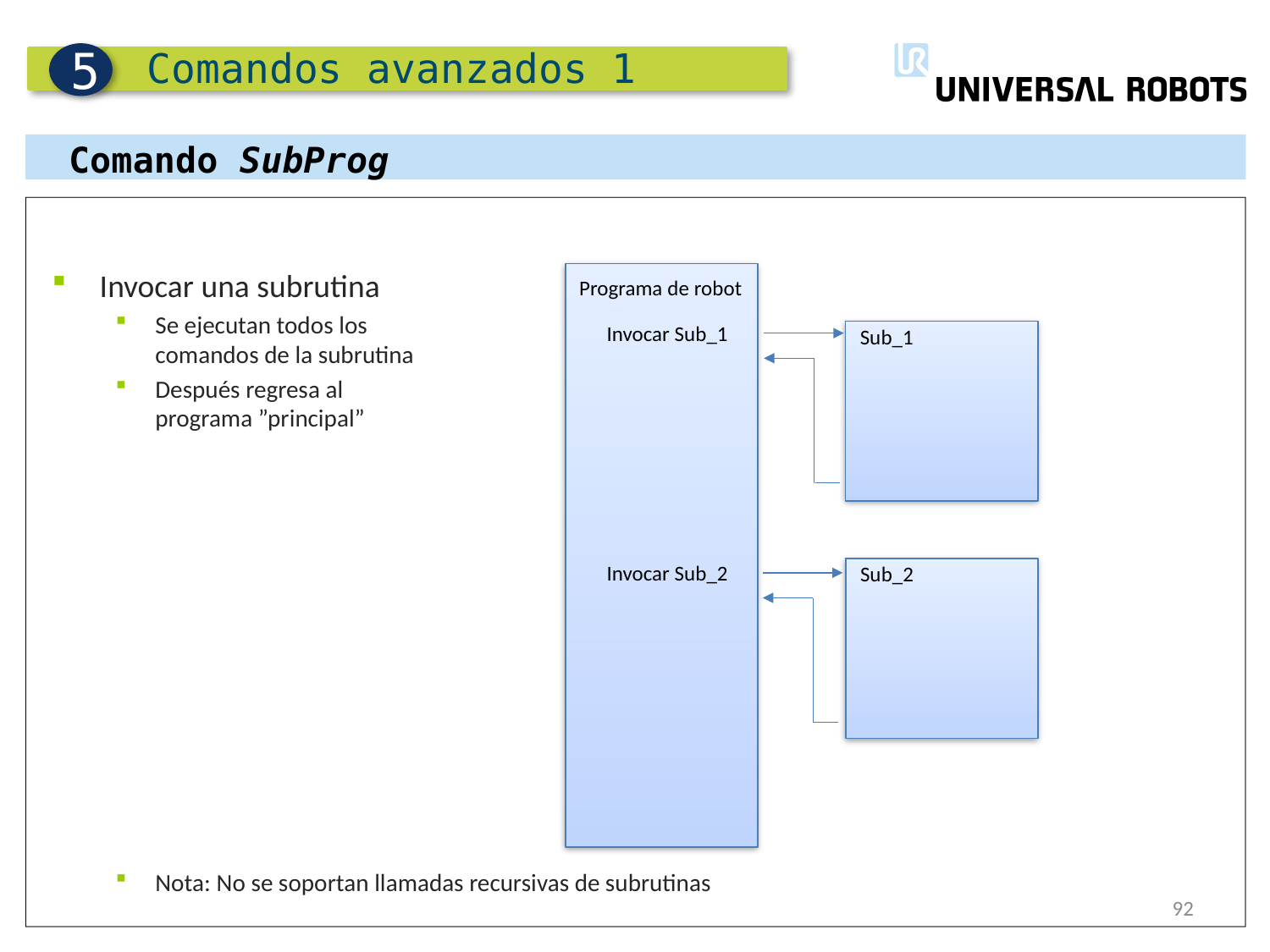

Comandos avanzados 1

5

Comando SubProg

Invocar una subrutina
Se ejecutan todos los
comandos de la subrutina
Después regresa al
programa ”principal”

Nota: No se soportan llamadas recursivas de subrutinas

Programa de robot
Invocar Sub_1
Sub_1

Invocar Sub_2
Sub_2

92